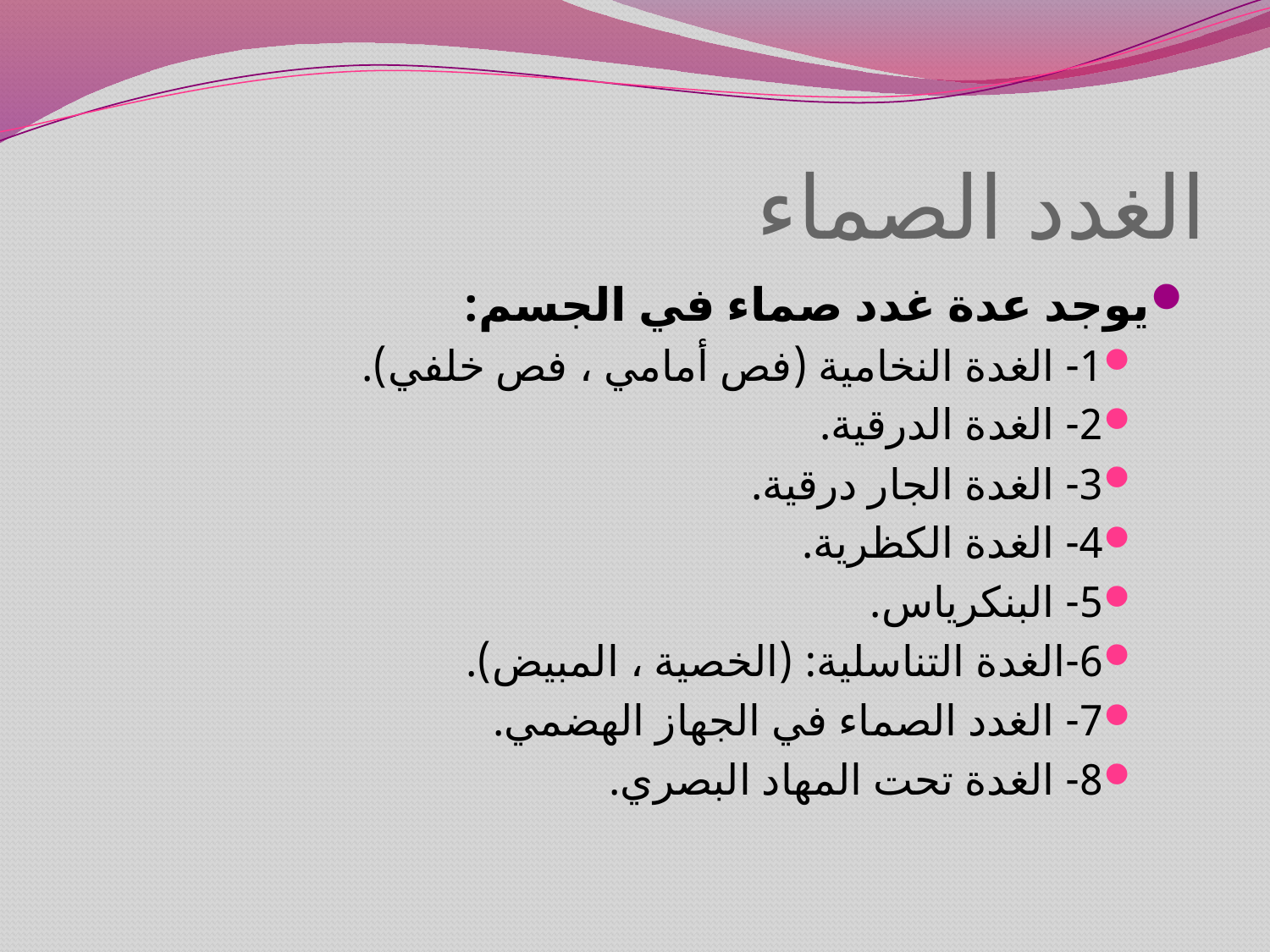

# الغدد الصماء
يوجد عدة غدد صماء في الجسم:
1- الغدة النخامية (فص أمامي ، فص خلفي).
2- الغدة الدرقية.
3- الغدة الجار درقية.
4- الغدة الكظرية.
5- البنكرياس.
6-الغدة التناسلية: (الخصية ، المبيض).
7- الغدد الصماء في الجهاز الهضمي.
8- الغدة تحت المهاد البصري.